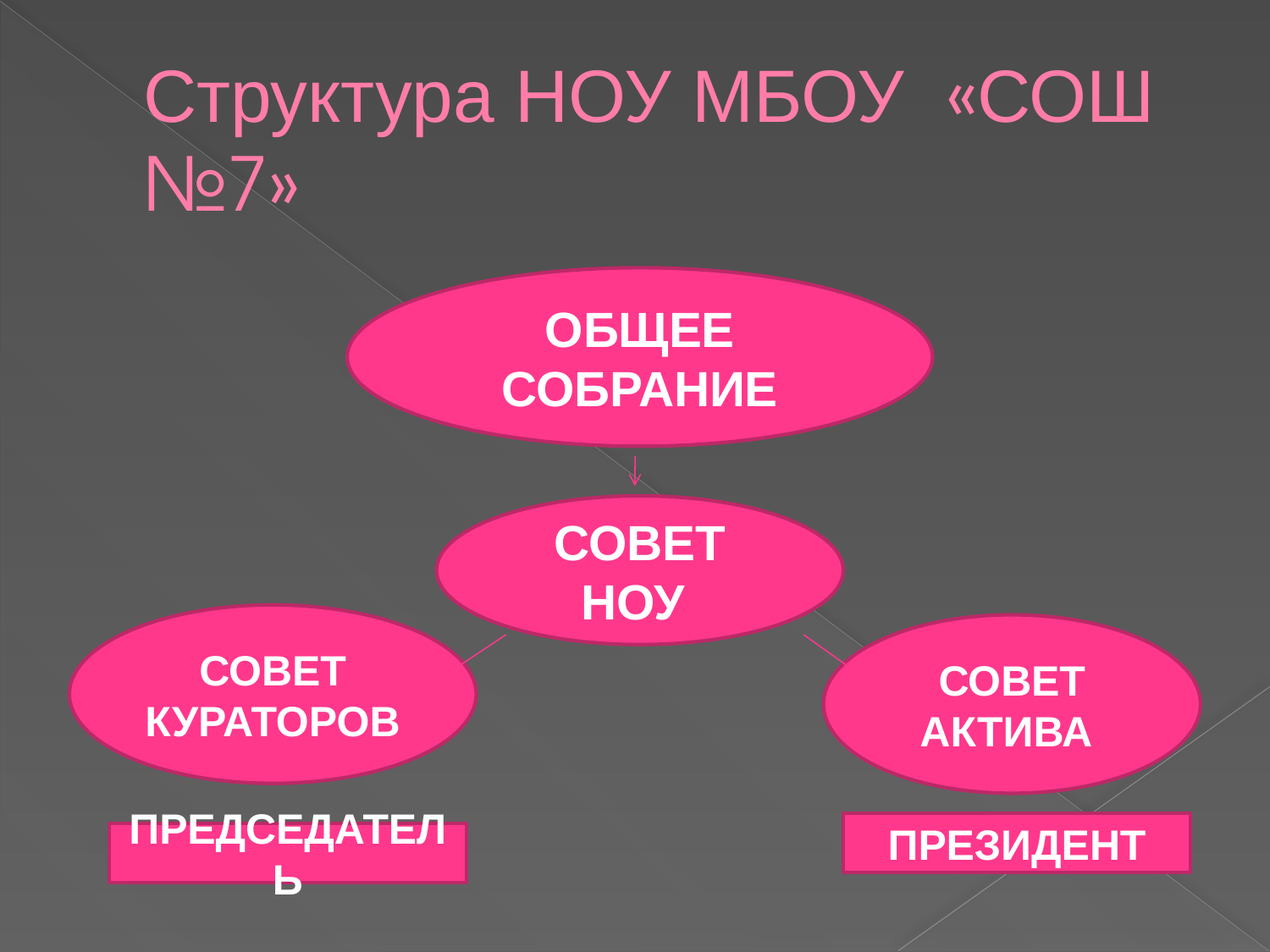

# Структура НОУ МБОУ  «СОШ №7»

ОБЩЕЕ СОБРАНИЕ
СОВЕТ НОУ
СОВЕТ КУРАТОРОВ
СОВЕТ АКТИВА
ПРЕЗИДЕНТ
ПРЕДСЕДАТЕЛЬ